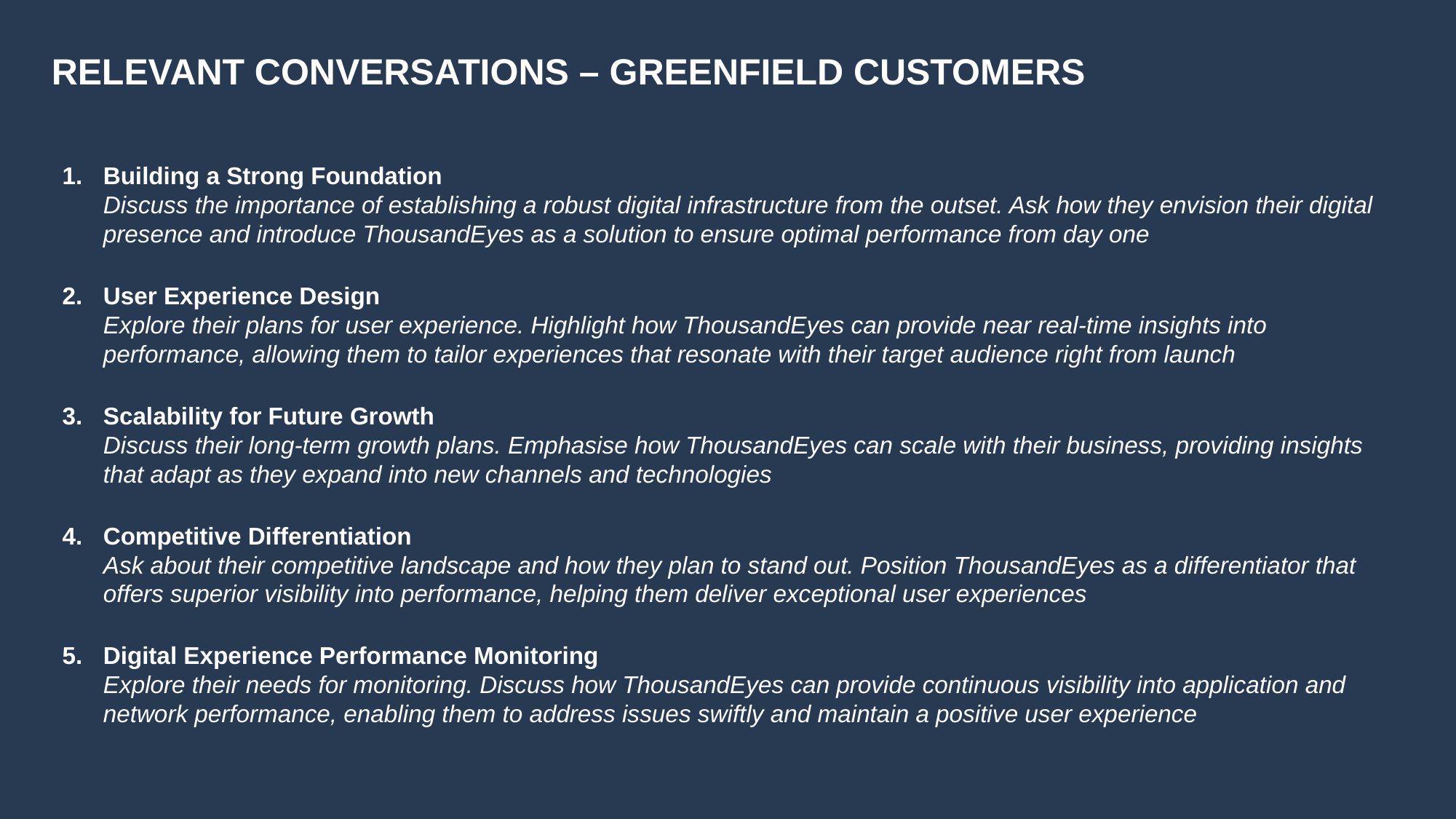

# Relevant Conversations – Greenfield Customers
Building a Strong Foundation
Discuss the importance of establishing a robust digital infrastructure from the outset. Ask how they envision their digital presence and introduce ThousandEyes as a solution to ensure optimal performance from day one

User Experience Design
Explore their plans for user experience. Highlight how ThousandEyes can provide near real-time insights into performance, allowing them to tailor experiences that resonate with their target audience right from launch

Scalability for Future Growth
Discuss their long-term growth plans. Emphasise how ThousandEyes can scale with their business, providing insights that adapt as they expand into new channels and technologies

Competitive Differentiation
Ask about their competitive landscape and how they plan to stand out. Position ThousandEyes as a differentiator that offers superior visibility into performance, helping them deliver exceptional user experiences

Digital Experience Performance Monitoring
Explore their needs for monitoring. Discuss how ThousandEyes can provide continuous visibility into application and network performance, enabling them to address issues swiftly and maintain a positive user experience